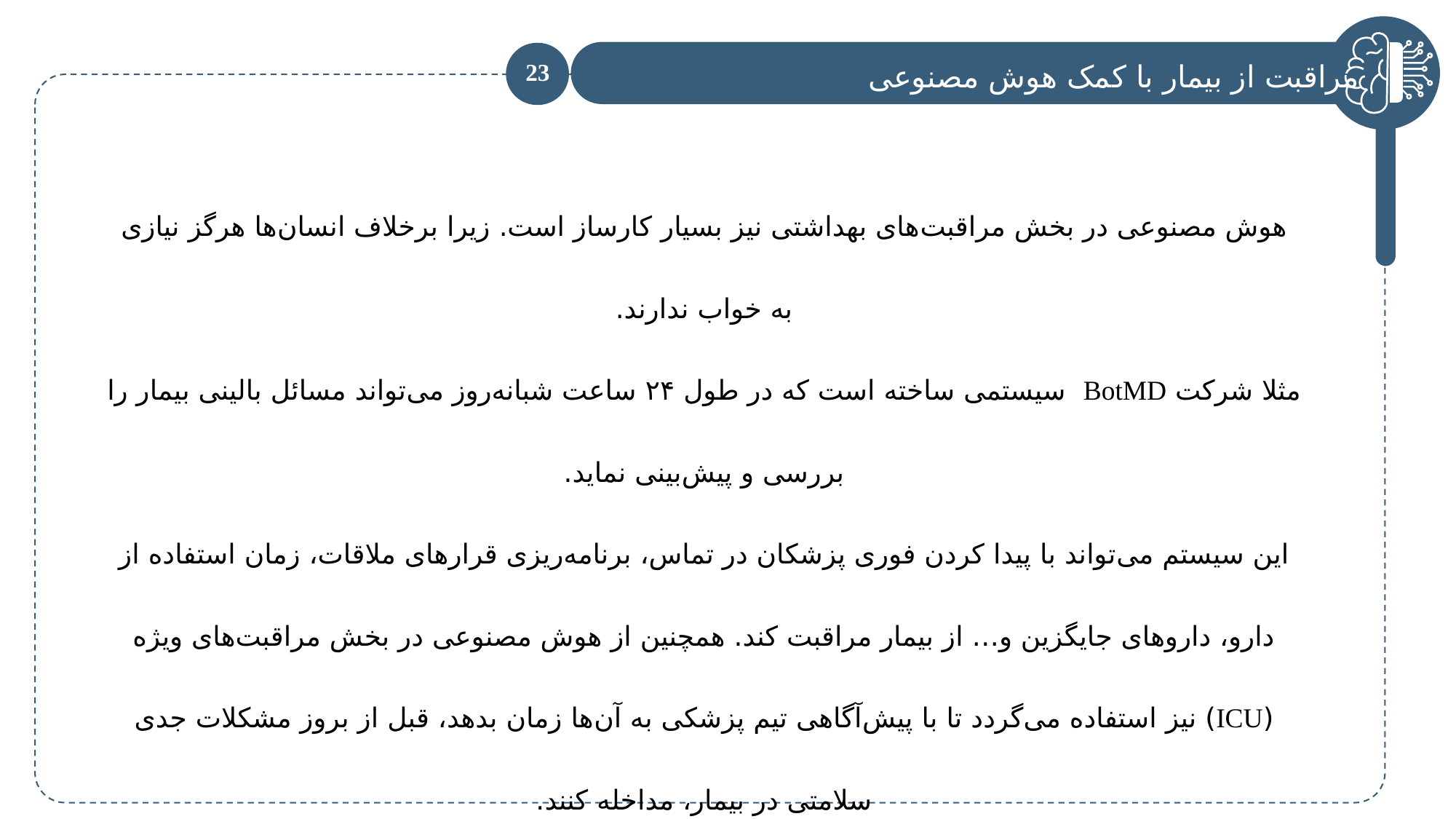

مراقبت از بیمار با کمک هوش مصنوعی
هوش مصنوعی در بخش مراقبت‌های بهداشتی نیز بسیار کارساز است. زیرا برخلاف انسان‌ها هرگز نیازی به خواب ندارند.
مثلا شرکت‌ BotMD  سیستمی ساخته‌ است که در طول ۲۴ ساعت شبانه‌روز می‌تواند مسائل بالینی بیمار را بررسی و پیش‌بینی نماید.
این سیستم می‌تواند با پیدا کردن فوری پزشکان در تماس، برنامه‌ریزی قرار‌های ملاقات، زمان استفاده از دارو، داروهای جایگزین و… از بیمار مراقبت کند. همچنین از هوش مصنوعی در بخش‌ مراقبت‌های ویژه (ICU) نیز استفاده می‌گردد تا با پیش‌آگاهی تیم پزشکی به آن‌ها زمان بدهد، قبل از بروز مشکلات جدی سلامتی در بیمار، مداخله کنند.
با تجزیه و تحلیل داده‌های بیمار در زمان واقعی، الگوریتم‌های هوش مصنوعی می‌توانند پزشکان و پرستاران را در مورد عوارض احتمالی قبل از بروز خطرات آگاه کنند.